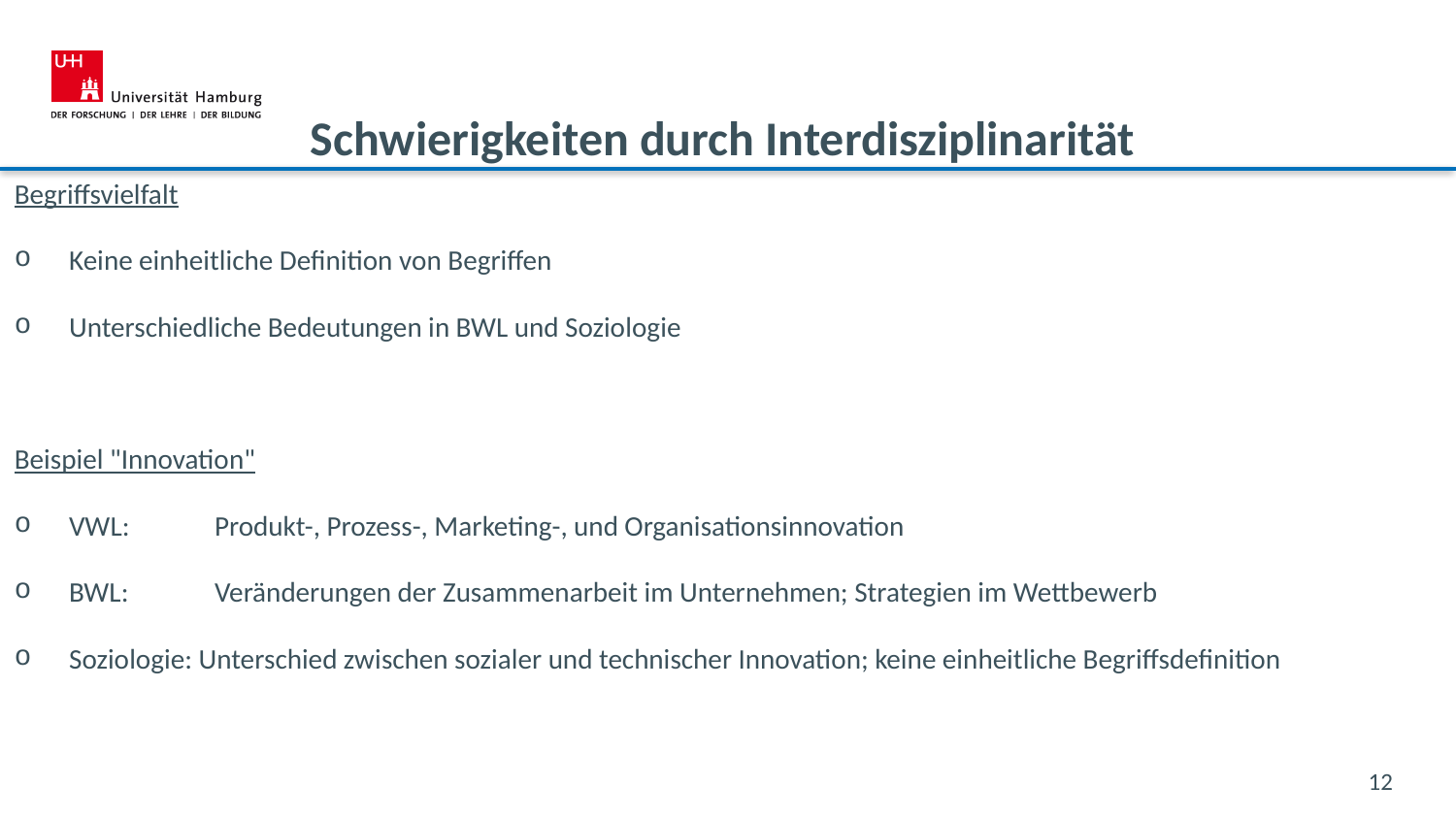

# Schwierigkeiten durch Interdisziplinarität
Begriffsvielfalt
Keine einheitliche Definition von Begriffen
Unterschiedliche Bedeutungen in BWL und Soziologie

Beispiel "Innovation"
VWL:	Produkt-, Prozess-, Marketing-, und Organisationsinnovation
BWL:	Veränderungen der Zusammenarbeit im Unternehmen; Strategien im Wettbewerb
Soziologie: Unterschied zwischen sozialer und technischer Innovation; keine einheitliche Begriffsdefinition
12